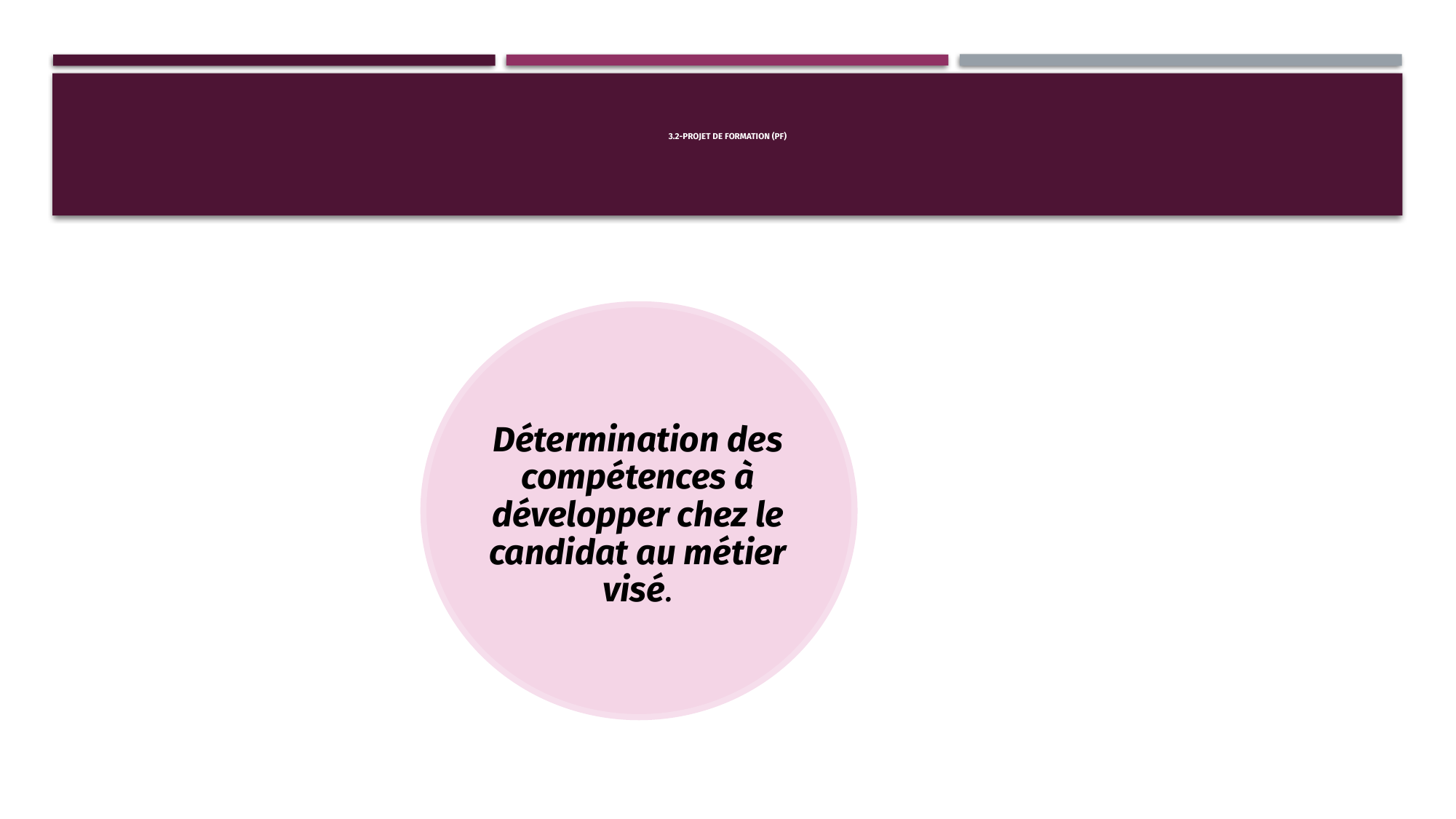

# 3.2-PROJET DE FORMATION (PF)

Détermination des compétences à développer chez le candidat au métier visé.